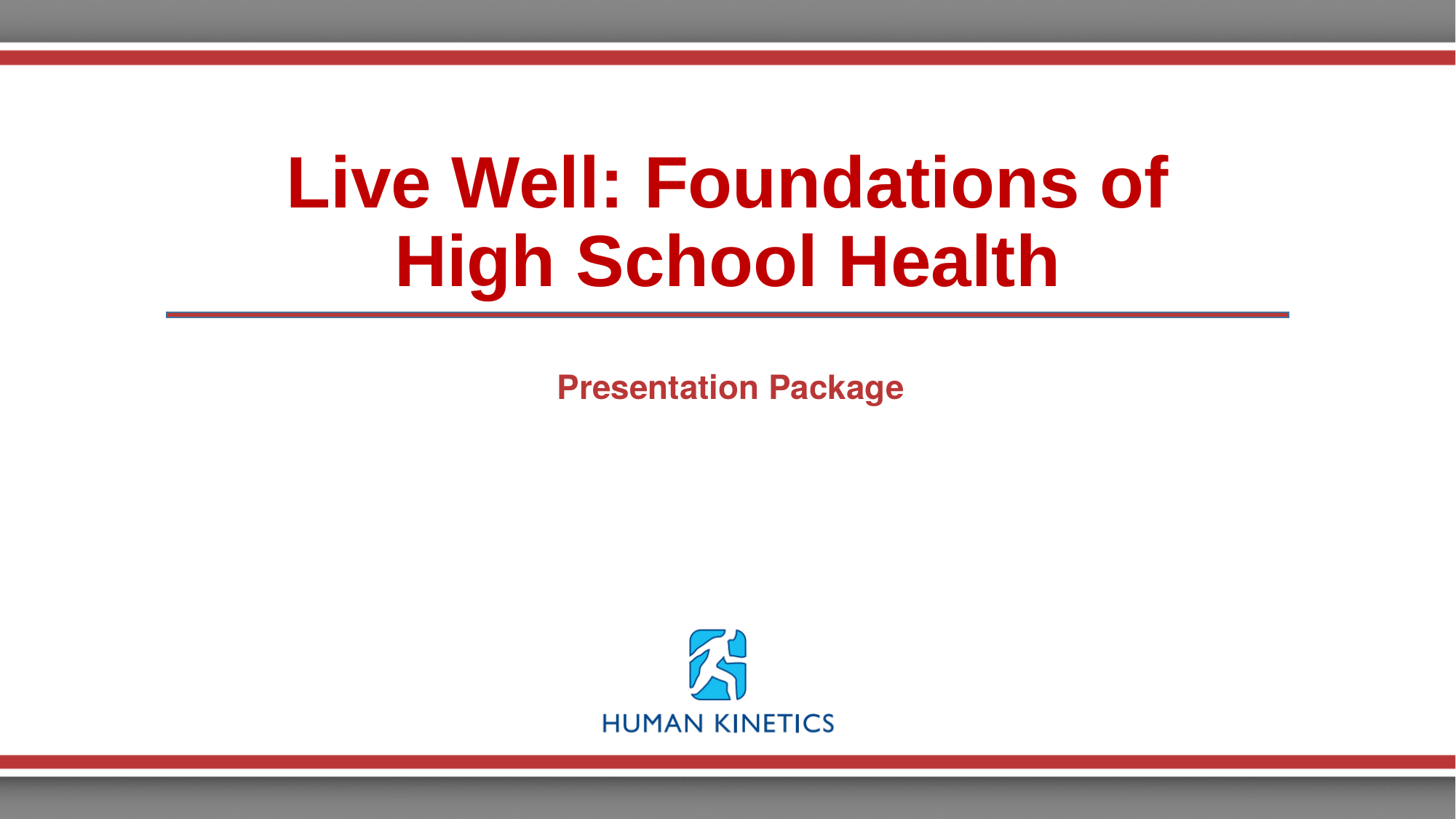

# Live Well: Foundations of High School Health
Presentation Package